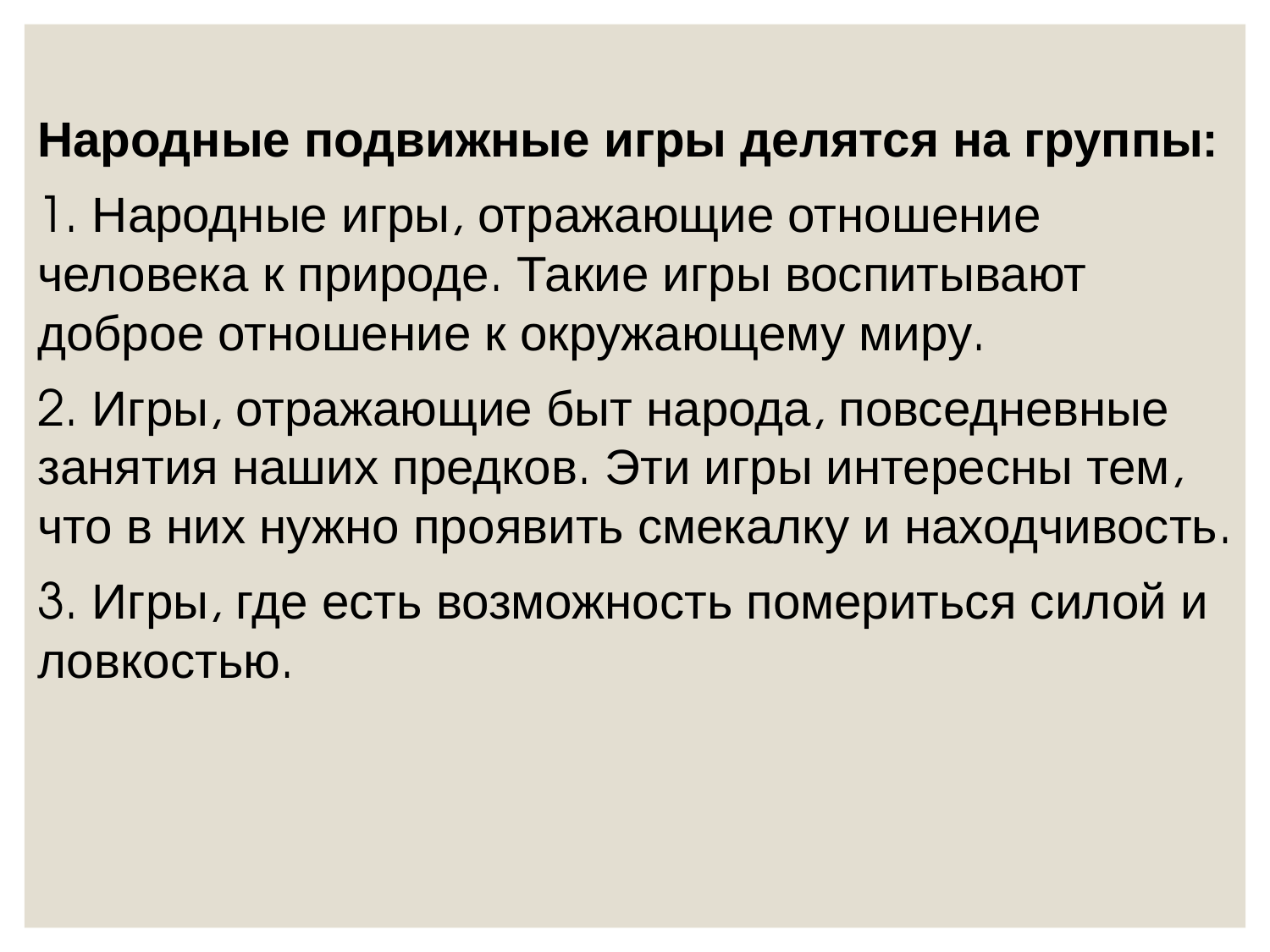

Народные подвижные игры делятся на группы:
1. Народные игры, отражающие отношение человека к природе. Такие игры воспитывают доброе отношение к окружающему миру.
2. Игры, отражающие быт народа, повседневные занятия наших предков. Эти игры интересны тем, что в них нужно проявить смекалку и находчивость.
3. Игры, где есть возможность помериться силой и ловкостью.

#